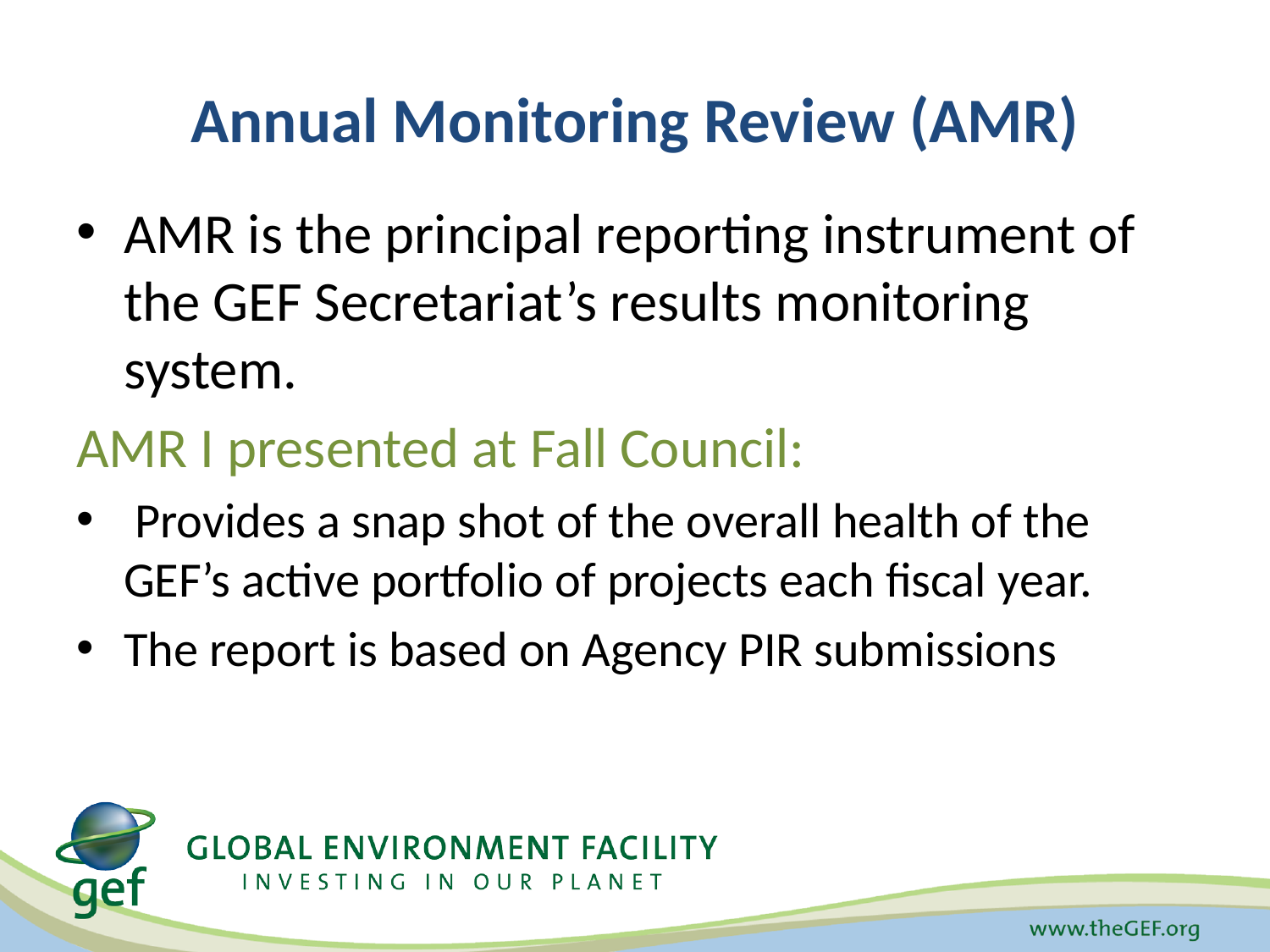

# Annual Monitoring Review (AMR)
AMR is the principal reporting instrument of the GEF Secretariat’s results monitoring system.
AMR I presented at Fall Council:
 Provides a snap shot of the overall health of the GEF’s active portfolio of projects each fiscal year.
The report is based on Agency PIR submissions